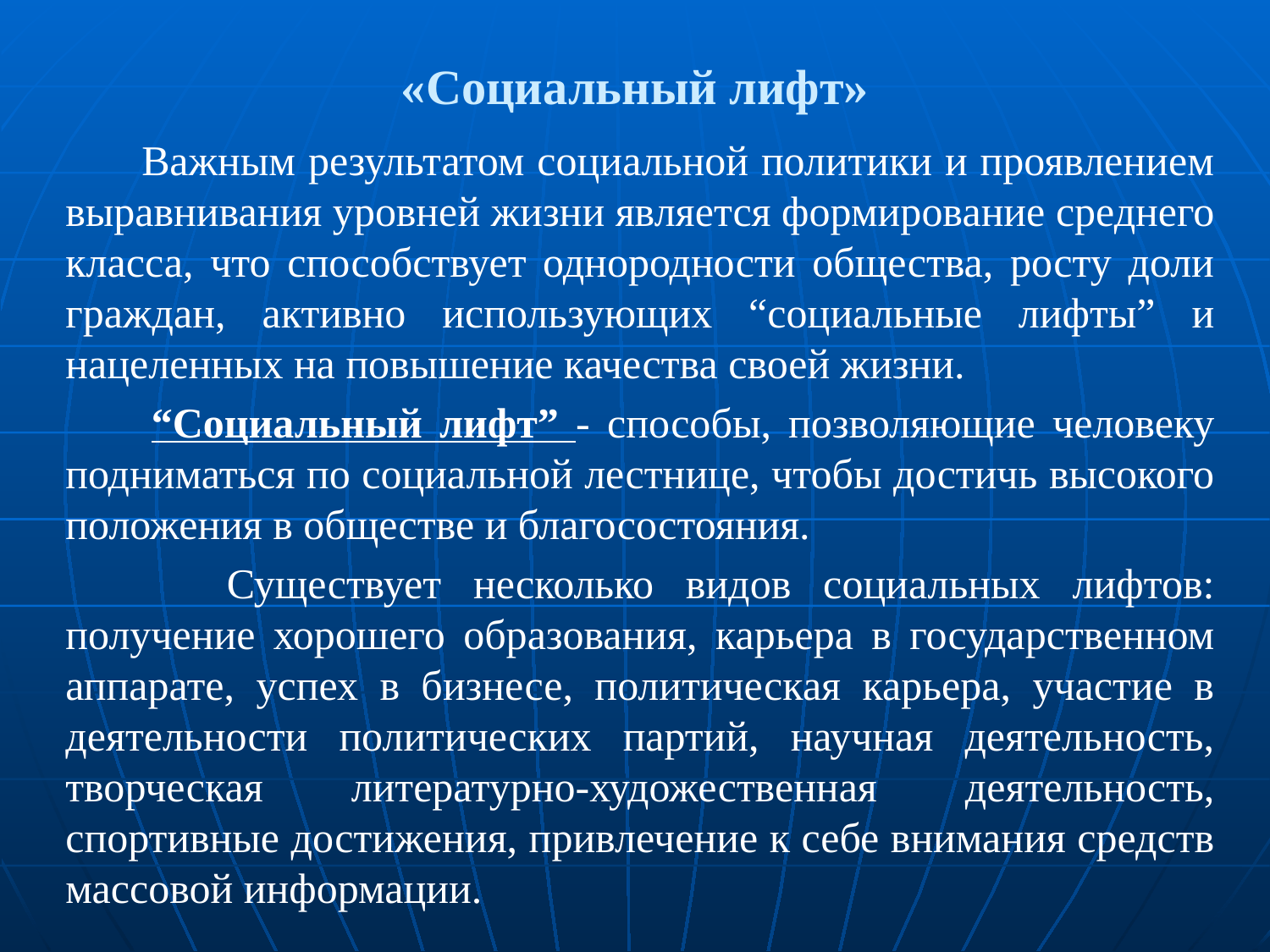

# «Социальный лифт»
      Важным результатом социальной политики и проявлением выравнивания уровней жизни является формирование среднего класса, что способствует однородности общества, росту доли граждан, активно использующих “социальные лифты” и нацеленных на повышение качества своей жизни.
     “Социальный лифт” - способы, позволяющие человеку подниматься по социальной лестнице, чтобы достичь высокого положения в обществе и благосостояния.
     Существует несколько видов социальных лифтов: получение хорошего образования, карьера в государственном аппарате, успех в бизнесе, политическая карьера, участие в деятельности политических партий, научная деятельность, творческая литературно-художественная деятельность, спортивные достижения, привлечение к себе внимания средств массовой информации.